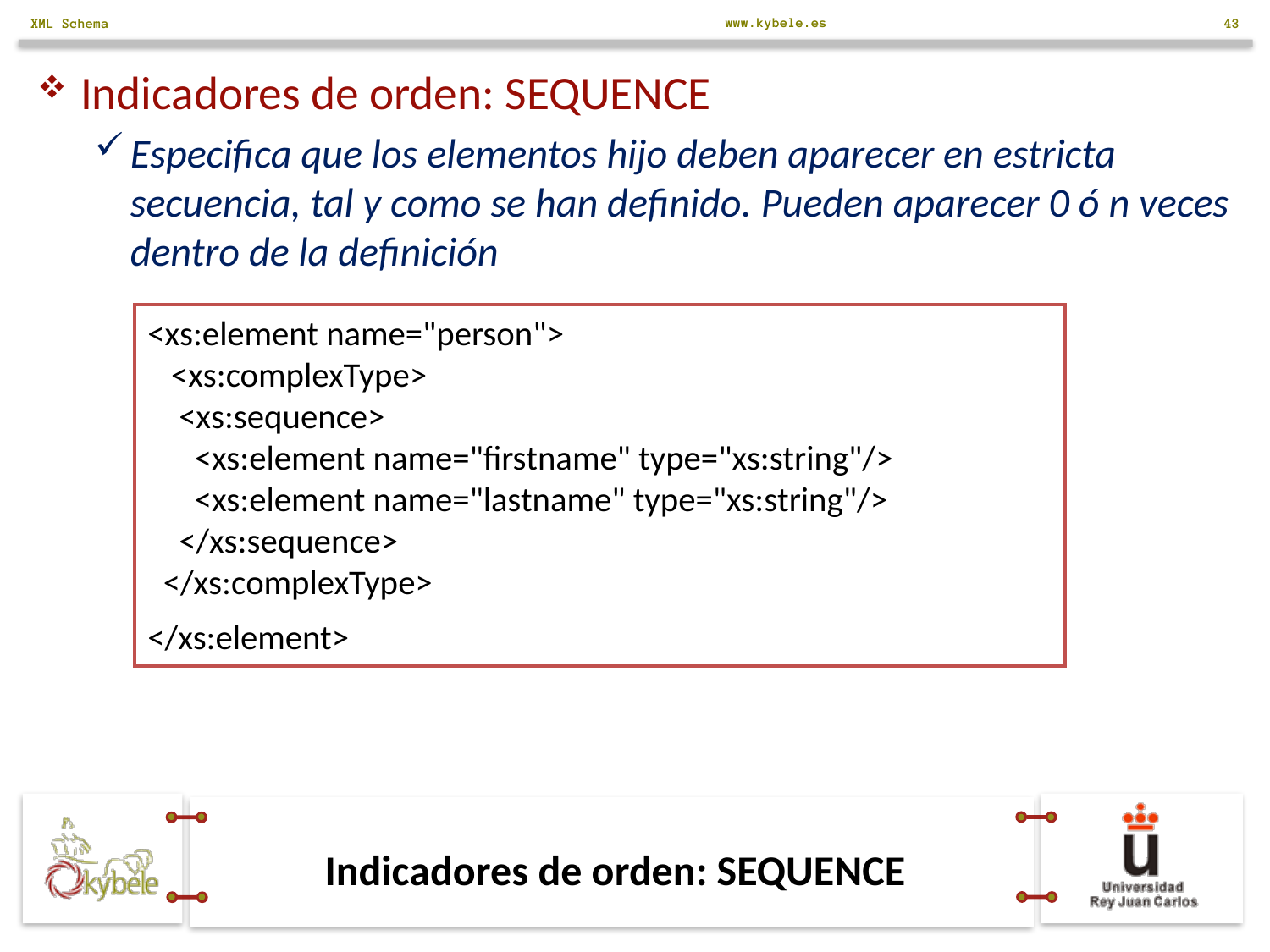

XML Schema
43
Indicadores de orden: SEQUENCE
Especifica que los elementos hijo deben aparecer en estricta secuencia, tal y como se han definido. Pueden aparecer 0 ó n veces dentro de la definición

<xs:element name="person">
   <xs:complexType>
    <xs:sequence>
      <xs:element name="firstname" type="xs:string"/>
      <xs:element name="lastname" type="xs:string"/>
    </xs:sequence>
  </xs:complexType>
</xs:element>
# Indicadores de orden: SEQUENCE